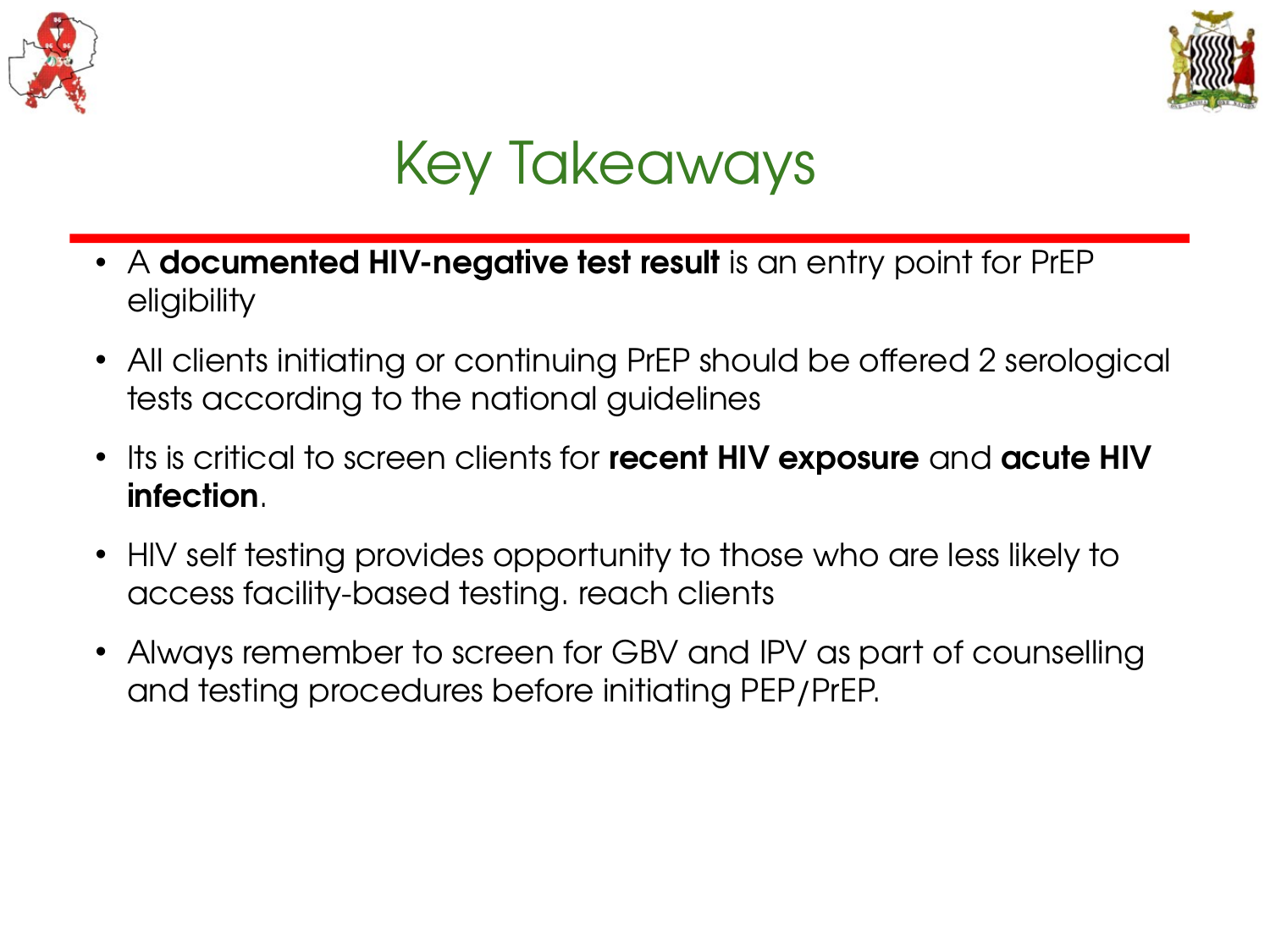

# Key Takeaways
A documented HIV-negative test result is an entry point for PrEP eligibility
All clients initiating or continuing PrEP should be offered 2 serological tests according to the national guidelines
Its is critical to screen clients for recent HIV exposure and acute HIV infection.
HIV self testing provides opportunity to those who are less likely to access facility-based testing. reach clients
Always remember to screen for GBV and IPV as part of counselling and testing procedures before initiating PEP/PrEP.